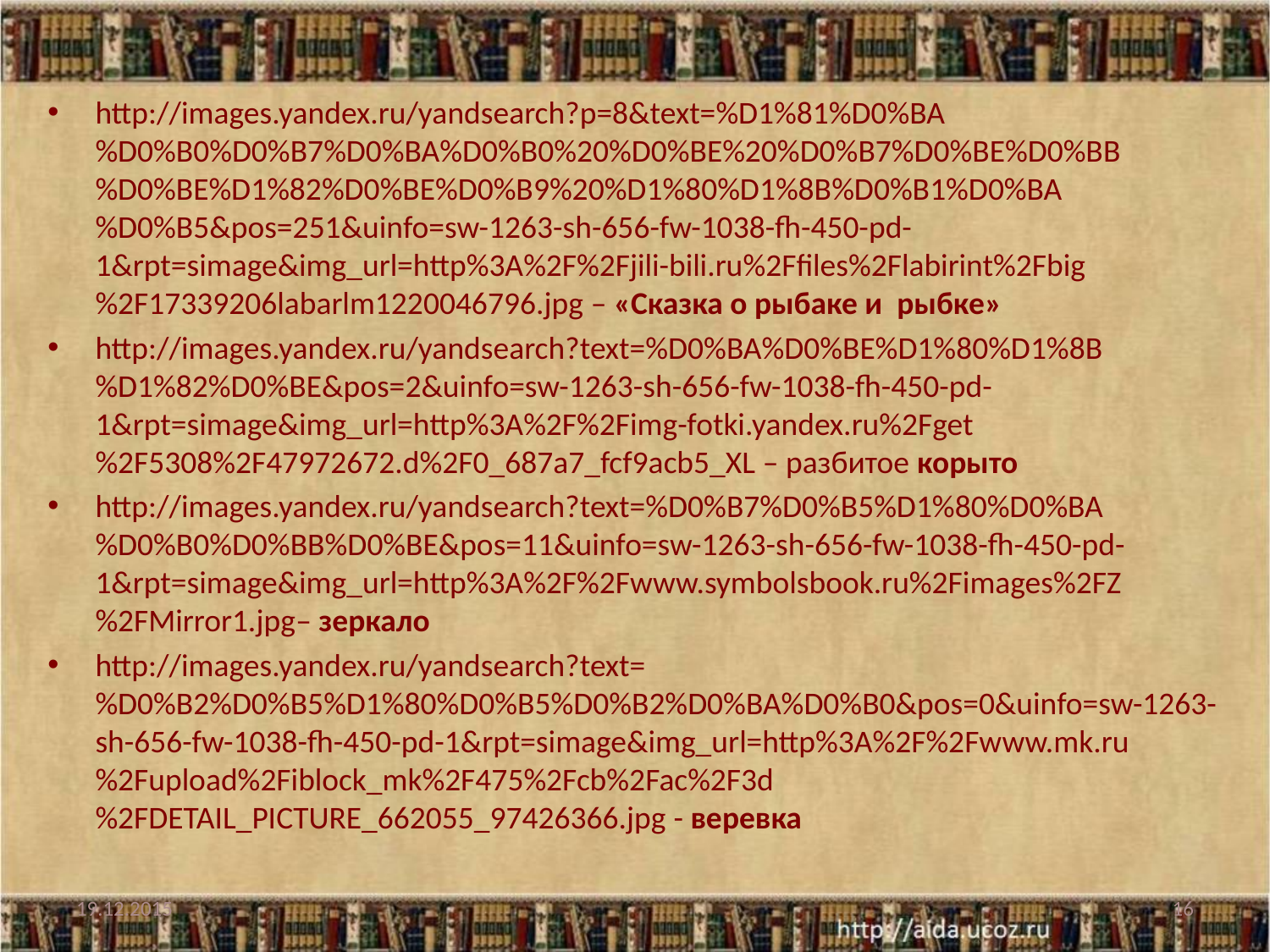

http://images.yandex.ru/yandsearch?p=8&text=%D1%81%D0%BA%D0%B0%D0%B7%D0%BA%D0%B0%20%D0%BE%20%D0%B7%D0%BE%D0%BB%D0%BE%D1%82%D0%BE%D0%B9%20%D1%80%D1%8B%D0%B1%D0%BA%D0%B5&pos=251&uinfo=sw-1263-sh-656-fw-1038-fh-450-pd-1&rpt=simage&img_url=http%3A%2F%2Fjili-bili.ru%2Ffiles%2Flabirint%2Fbig%2F17339206labarlm1220046796.jpg – «Сказка о рыбаке и  рыбке»
http://images.yandex.ru/yandsearch?text=%D0%BA%D0%BE%D1%80%D1%8B%D1%82%D0%BE&pos=2&uinfo=sw-1263-sh-656-fw-1038-fh-450-pd-1&rpt=simage&img_url=http%3A%2F%2Fimg-fotki.yandex.ru%2Fget%2F5308%2F47972672.d%2F0_687a7_fcf9acb5_XL – разбитое корыто
http://images.yandex.ru/yandsearch?text=%D0%B7%D0%B5%D1%80%D0%BA%D0%B0%D0%BB%D0%BE&pos=11&uinfo=sw-1263-sh-656-fw-1038-fh-450-pd-1&rpt=simage&img_url=http%3A%2F%2Fwww.symbolsbook.ru%2Fimages%2FZ%2FMirror1.jpg– зеркало
http://images.yandex.ru/yandsearch?text=%D0%B2%D0%B5%D1%80%D0%B5%D0%B2%D0%BA%D0%B0&pos=0&uinfo=sw-1263-sh-656-fw-1038-fh-450-pd-1&rpt=simage&img_url=http%3A%2F%2Fwww.mk.ru%2Fupload%2Fiblock_mk%2F475%2Fcb%2Fac%2F3d%2FDETAIL_PICTURE_662055_97426366.jpg - веревка

19.12.2015
16